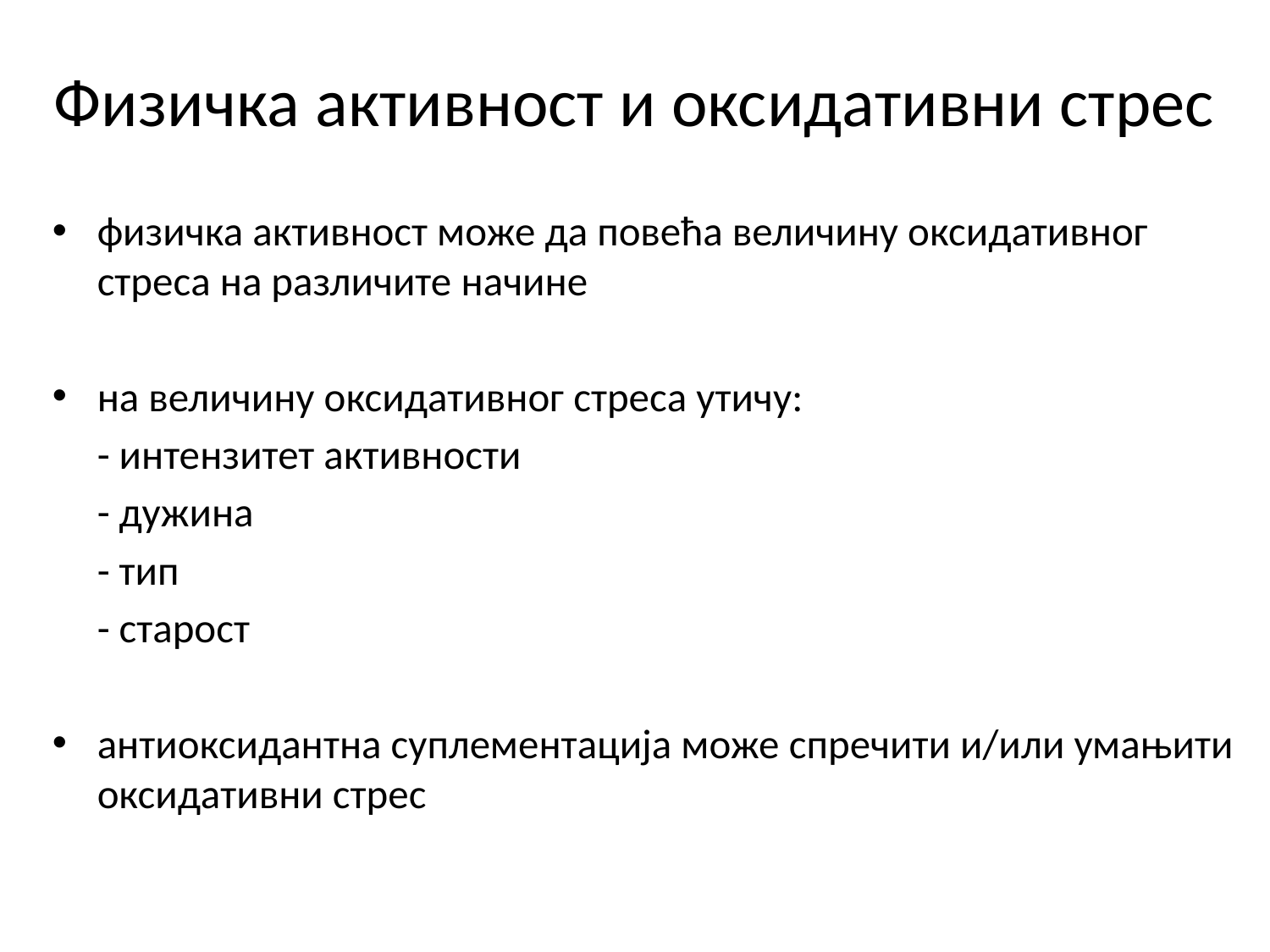

# Физичка активност и оксидативни стрес
физичка активност може да повећа величину оксидативног стреса на различите начине

на величину оксидативног стреса утичу:
	- интензитет активности
	- дужина
	- тип
	- старост

антиоксидантна суплементација може спречити и/или умањити оксидативни стрес